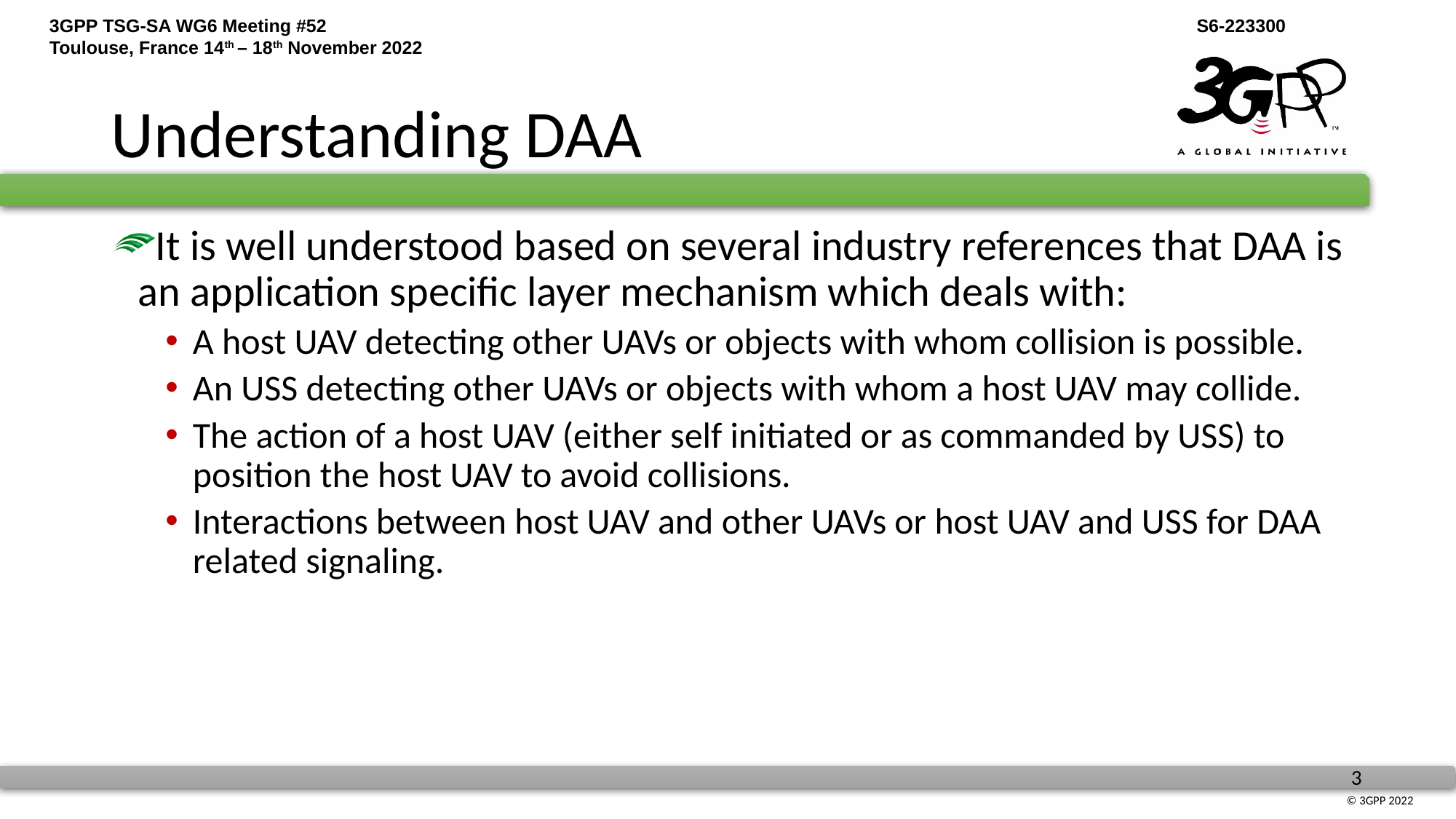

# Understanding DAA
It is well understood based on several industry references that DAA is an application specific layer mechanism which deals with:
A host UAV detecting other UAVs or objects with whom collision is possible.
An USS detecting other UAVs or objects with whom a host UAV may collide.
The action of a host UAV (either self initiated or as commanded by USS) to position the host UAV to avoid collisions.
Interactions between host UAV and other UAVs or host UAV and USS for DAA related signaling.